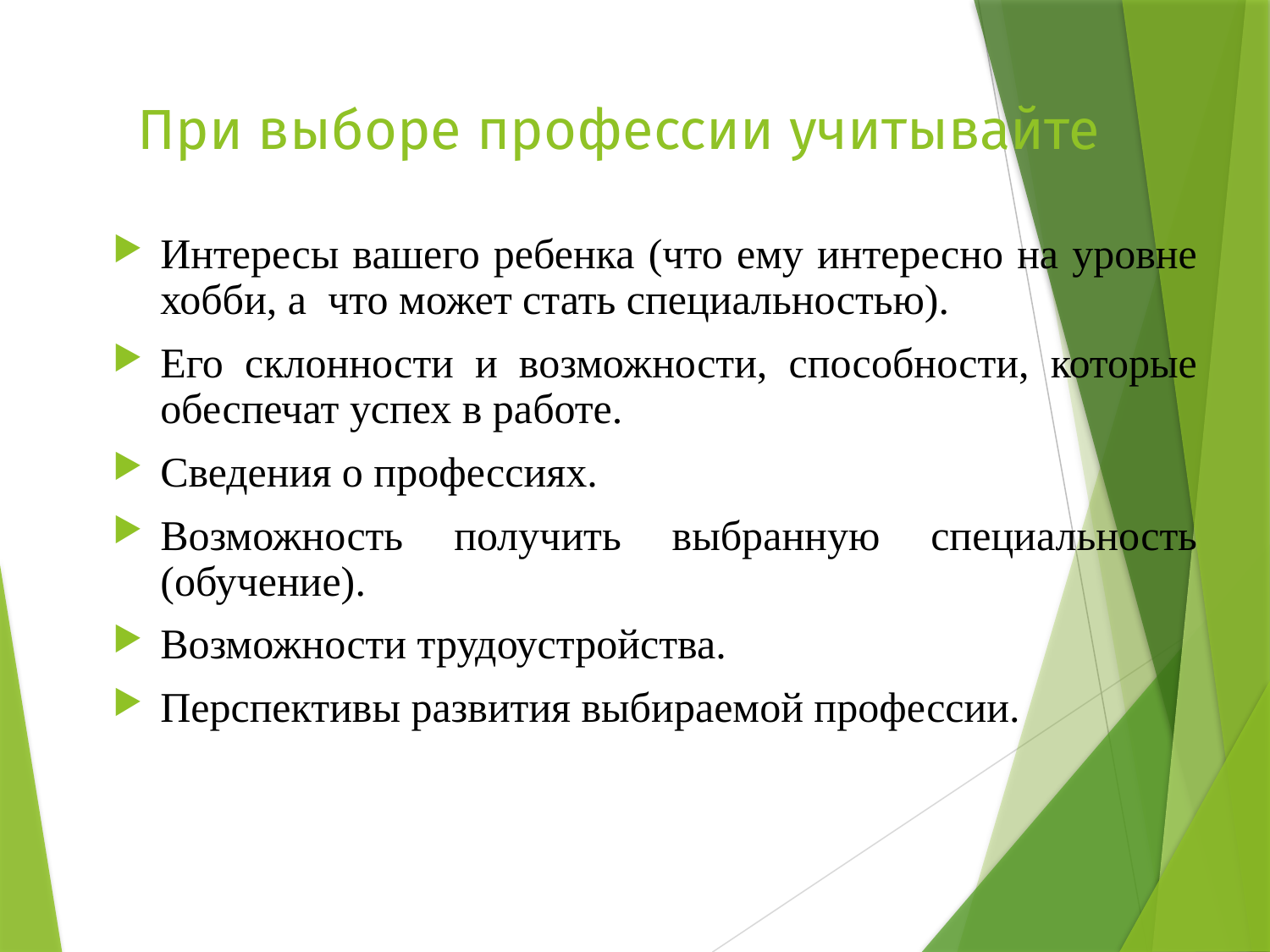

# При выборе профессии учитывайте
Интересы вашего ребенка (что ему интересно на уровне хобби, а  что может стать специальностью).
Его склонности и возможности, способности, которые обеспечат успех в работе.
Сведения о профессиях.
Возможность получить выбранную специальность (обучение).
Возможности трудоустройства.
Перспективы развития выбираемой профессии.